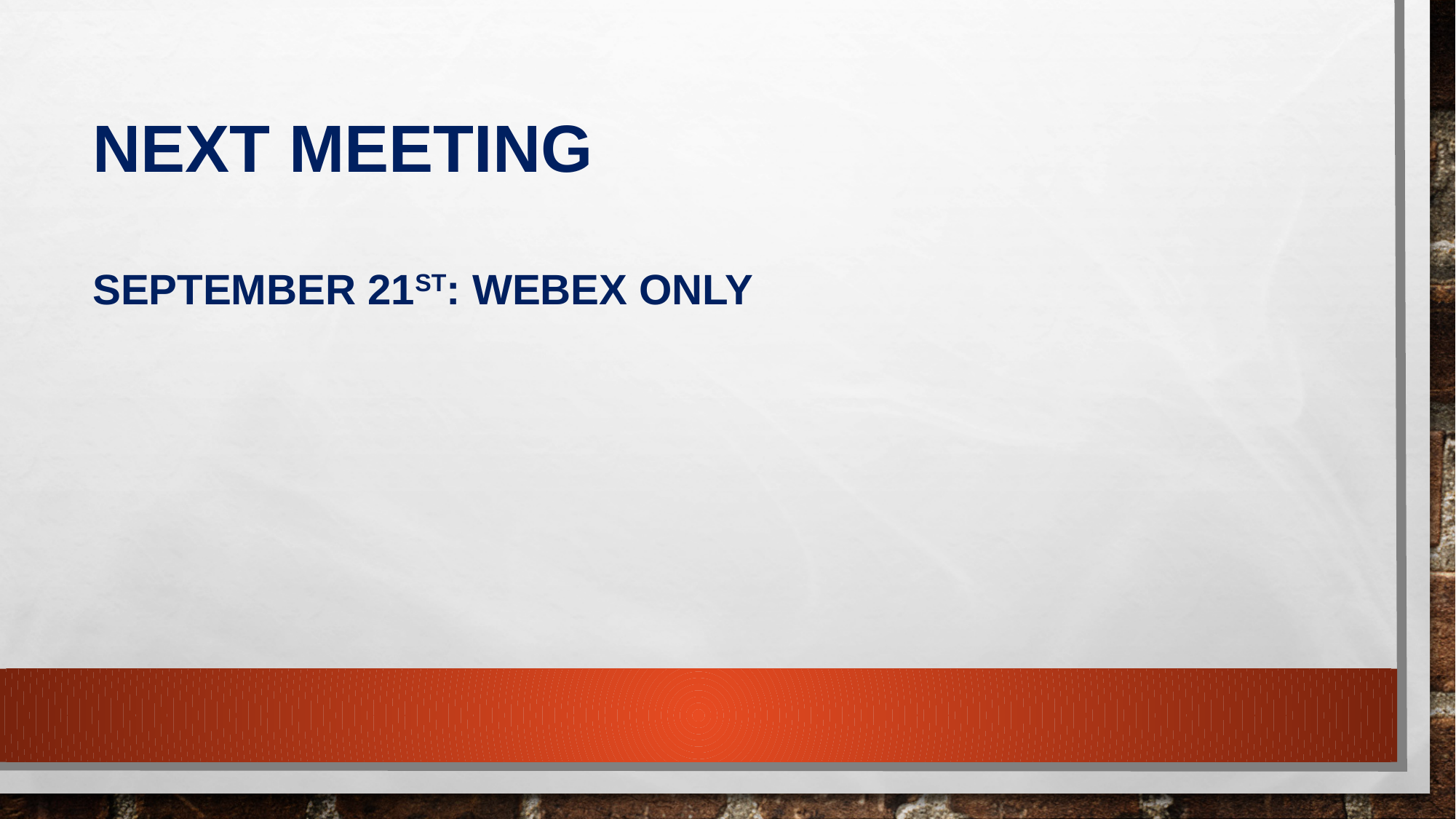

# Next Meeting
September 21st: Webex Only